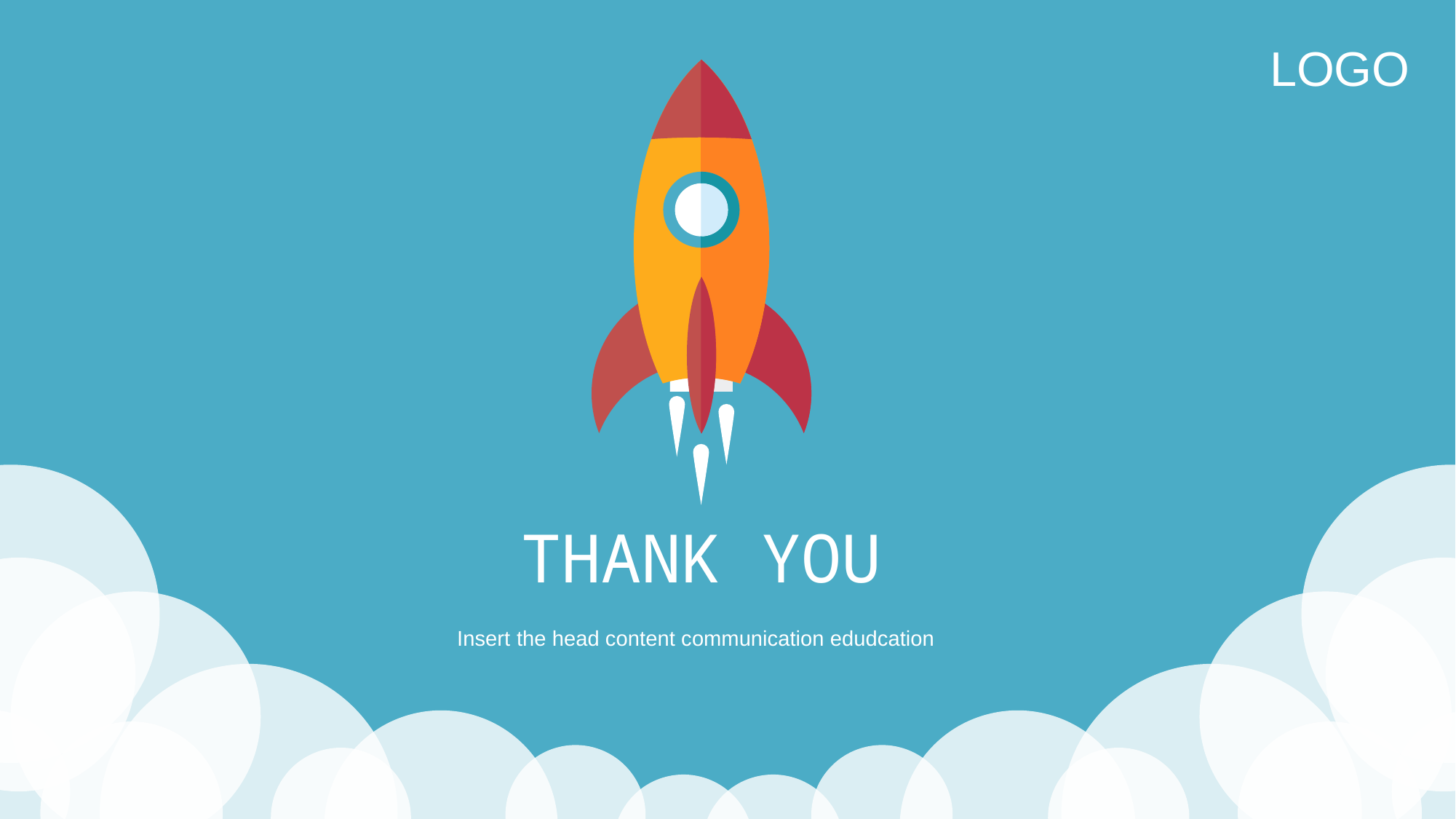

LOGO

THANK YOU
Insert the head content communication edudcation